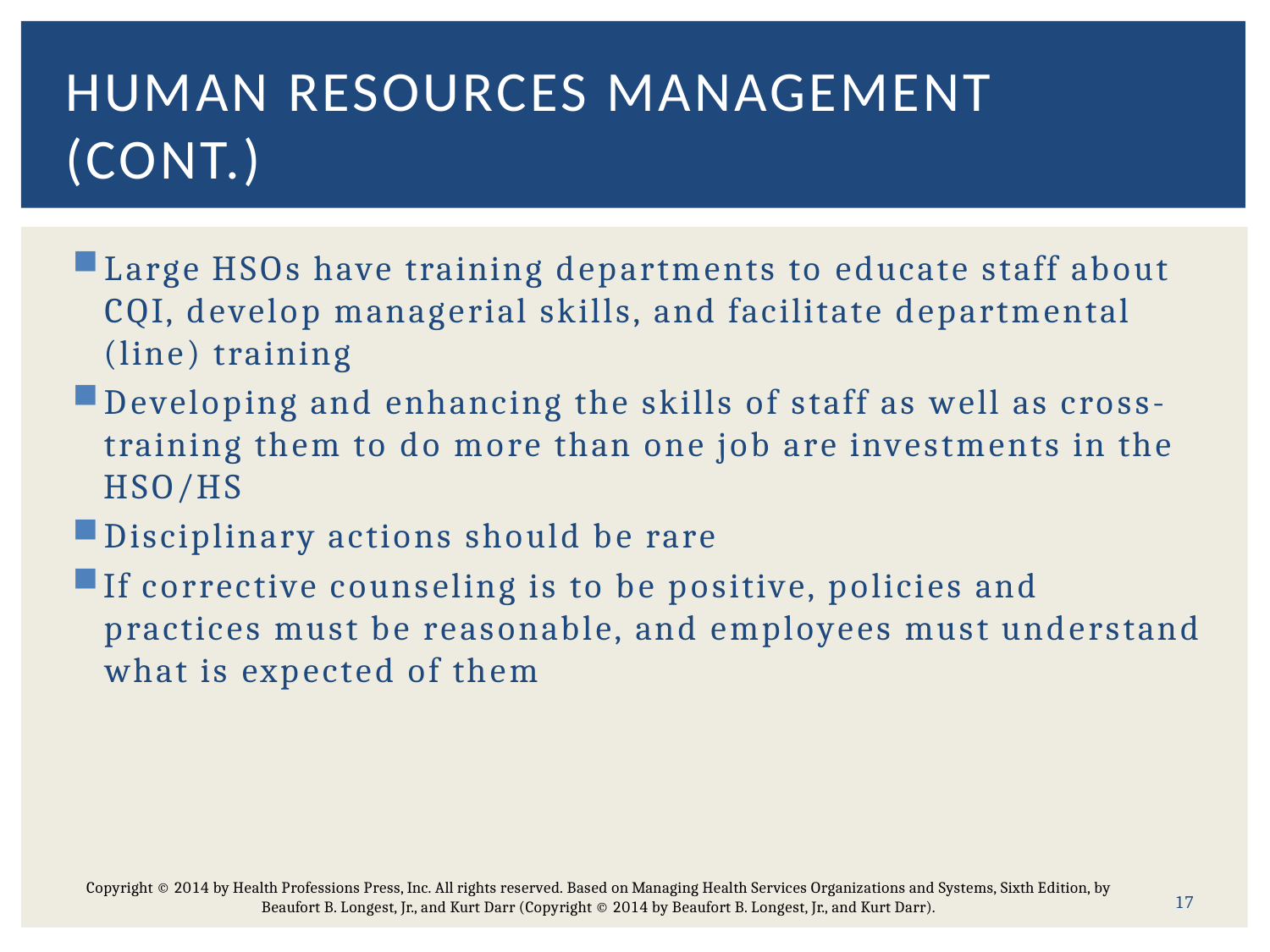

# Human Resources Management (CONT.)
Large HSOs have training departments to educate staff about CQI, develop managerial skills, and facilitate departmental (line) training
Developing and enhancing the skills of staff as well as cross-training them to do more than one job are investments in the HSO/HS
Disciplinary actions should be rare
If corrective counseling is to be positive, policies and practices must be reasonable, and employees must understand what is expected of them
17